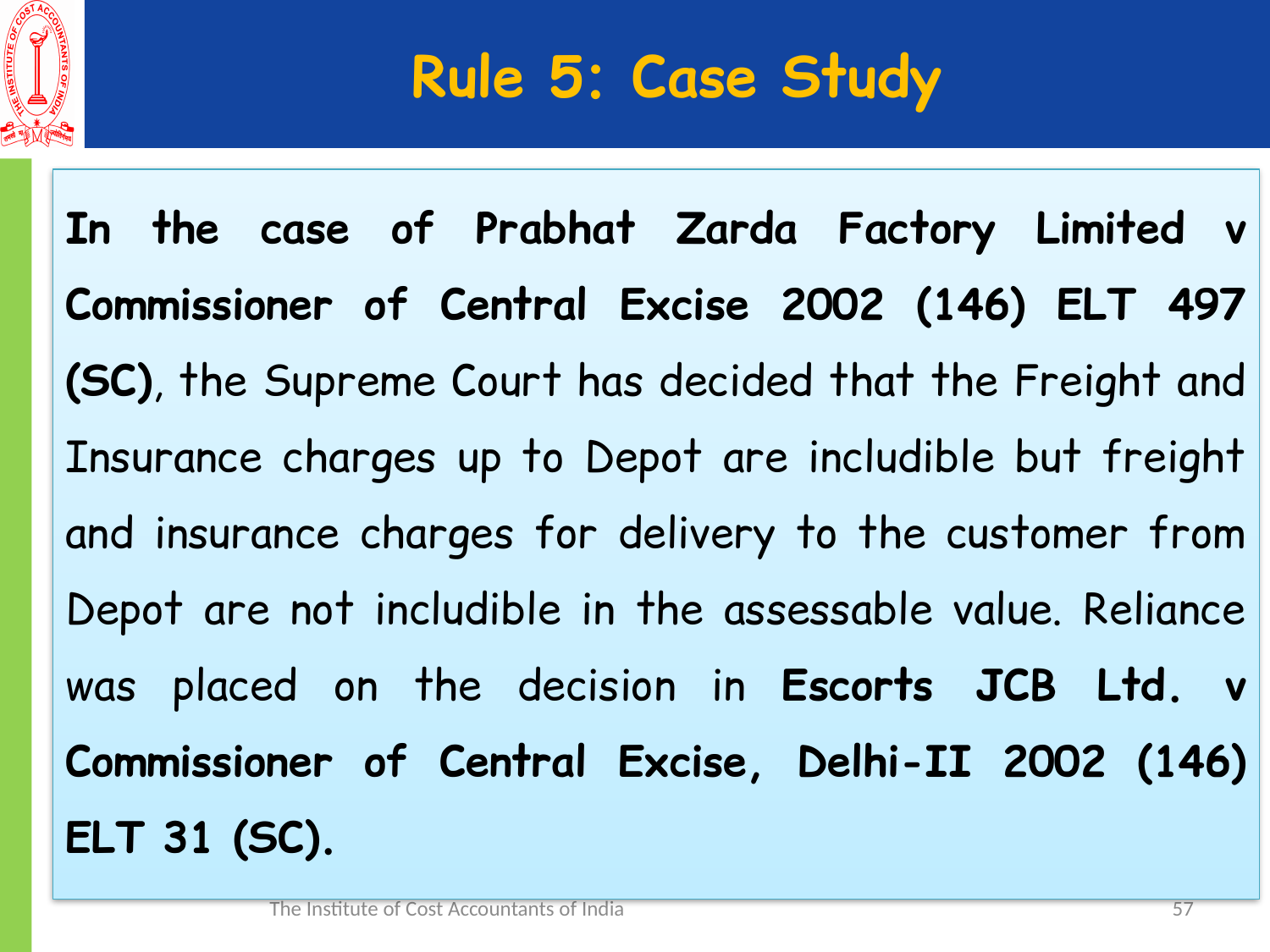

# Rule 5: Case Study
In the case of Prabhat Zarda Factory Limited v Commissioner of Central Excise 2002 (146) ELT 497 (SC), the Supreme Court has decided that the Freight and Insurance charges up to Depot are includible but freight and insurance charges for delivery to the customer from Depot are not includible in the assessable value. Reliance was placed on the decision in Escorts JCB Ltd. v Commissioner of Central Excise, Delhi-II 2002 (146) ELT 31 (SC).

The Institute of Cost Accountants of India
57